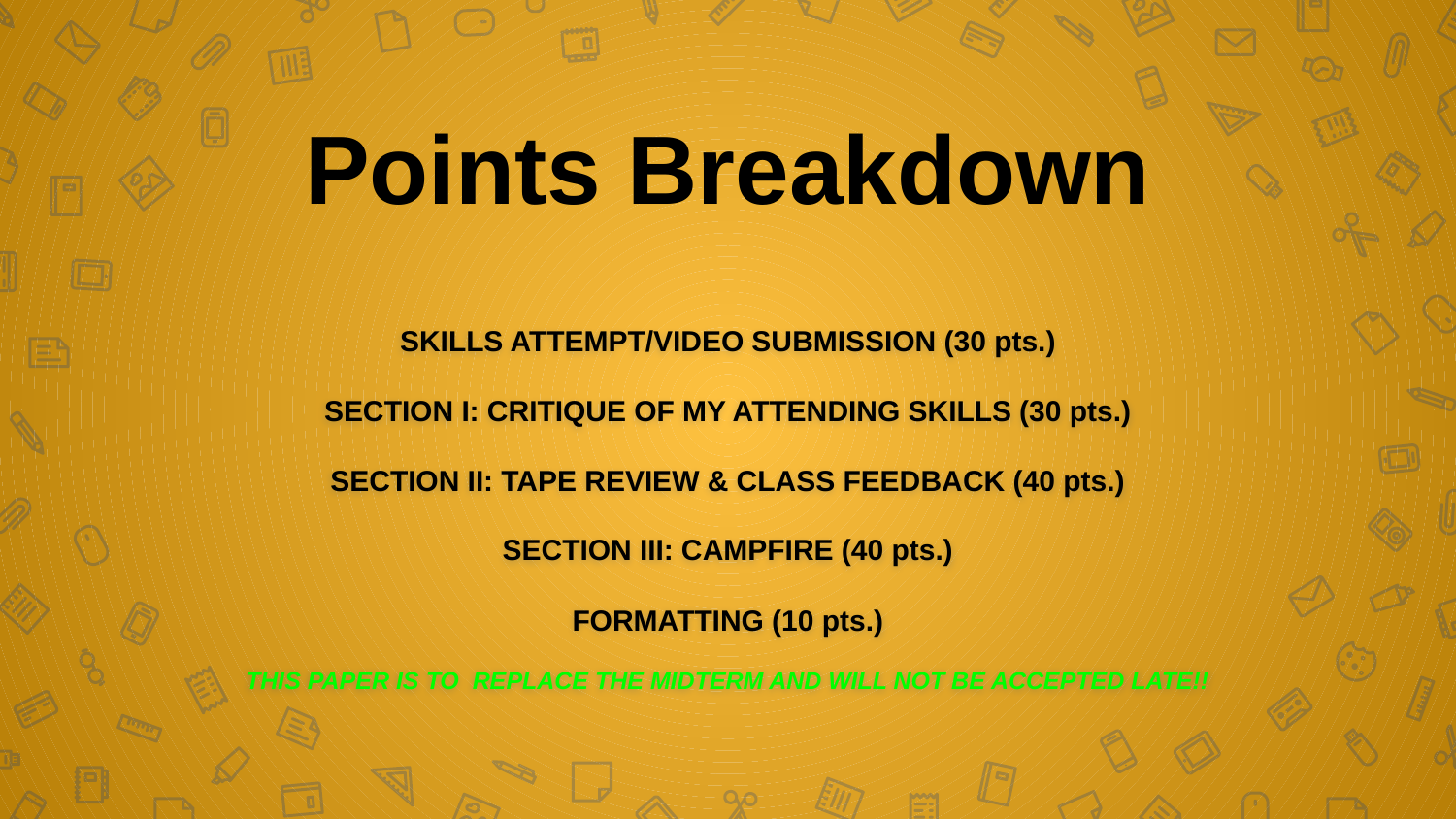

Points Breakdown
SKILLS ATTEMPT/VIDEO SUBMISSION (30 pts.)
SECTION I: CRITIQUE OF MY ATTENDING SKILLS (30 pts.)
SECTION II: TAPE REVIEW & CLASS FEEDBACK (40 pts.)
SECTION III: CAMPFIRE (40 pts.)
FORMATTING (10 pts.)
THIS PAPER IS TO  REPLACE THE MIDTERM AND WILL NOT BE ACCEPTED LATE!!